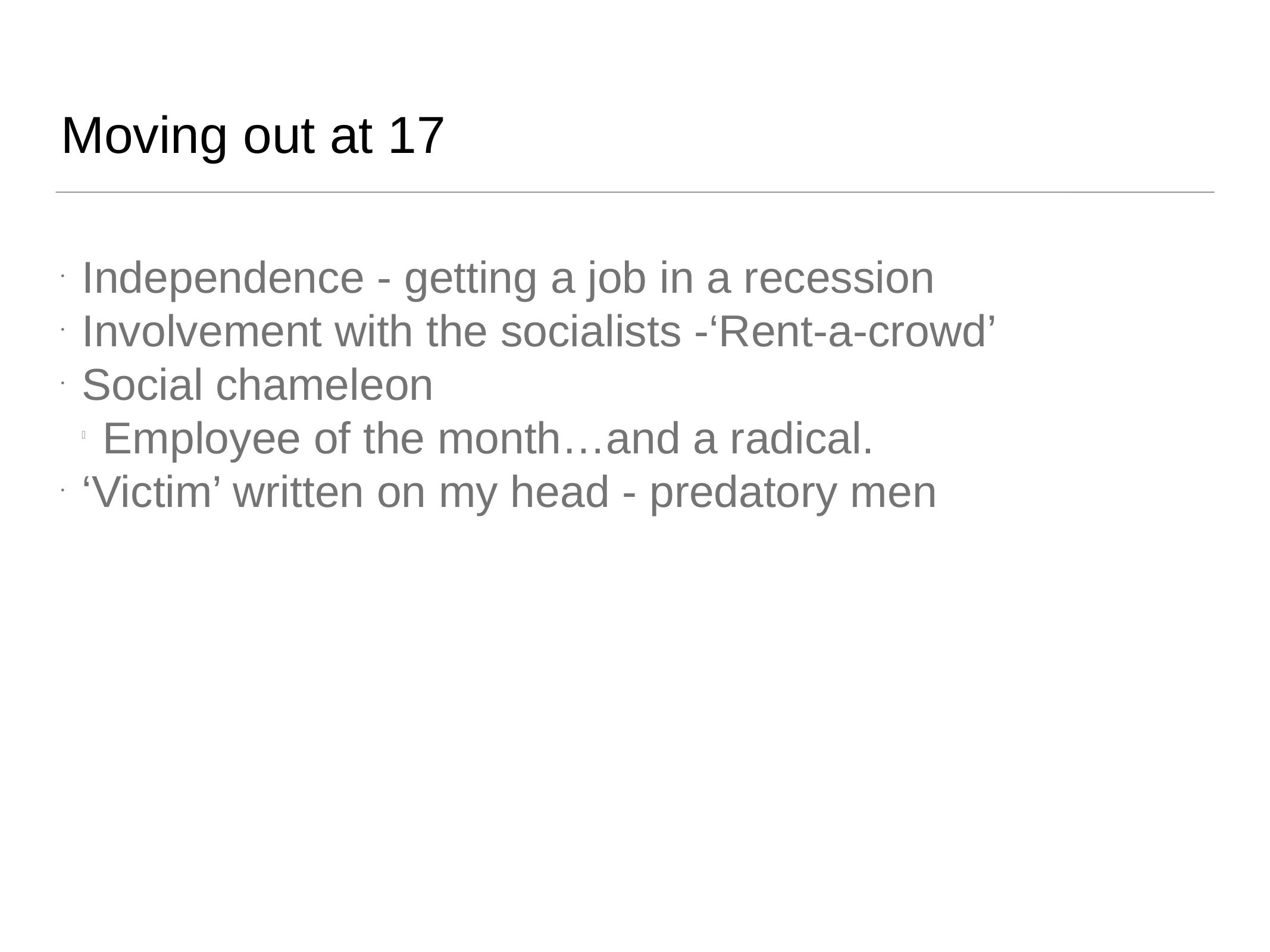

Moving out at 17

Independence - getting a job in a recession
Involvement with the socialists -‘Rent-a-crowd’
Social chameleon
Employee of the month…and a radical.
‘Victim’ written on my head - predatory men